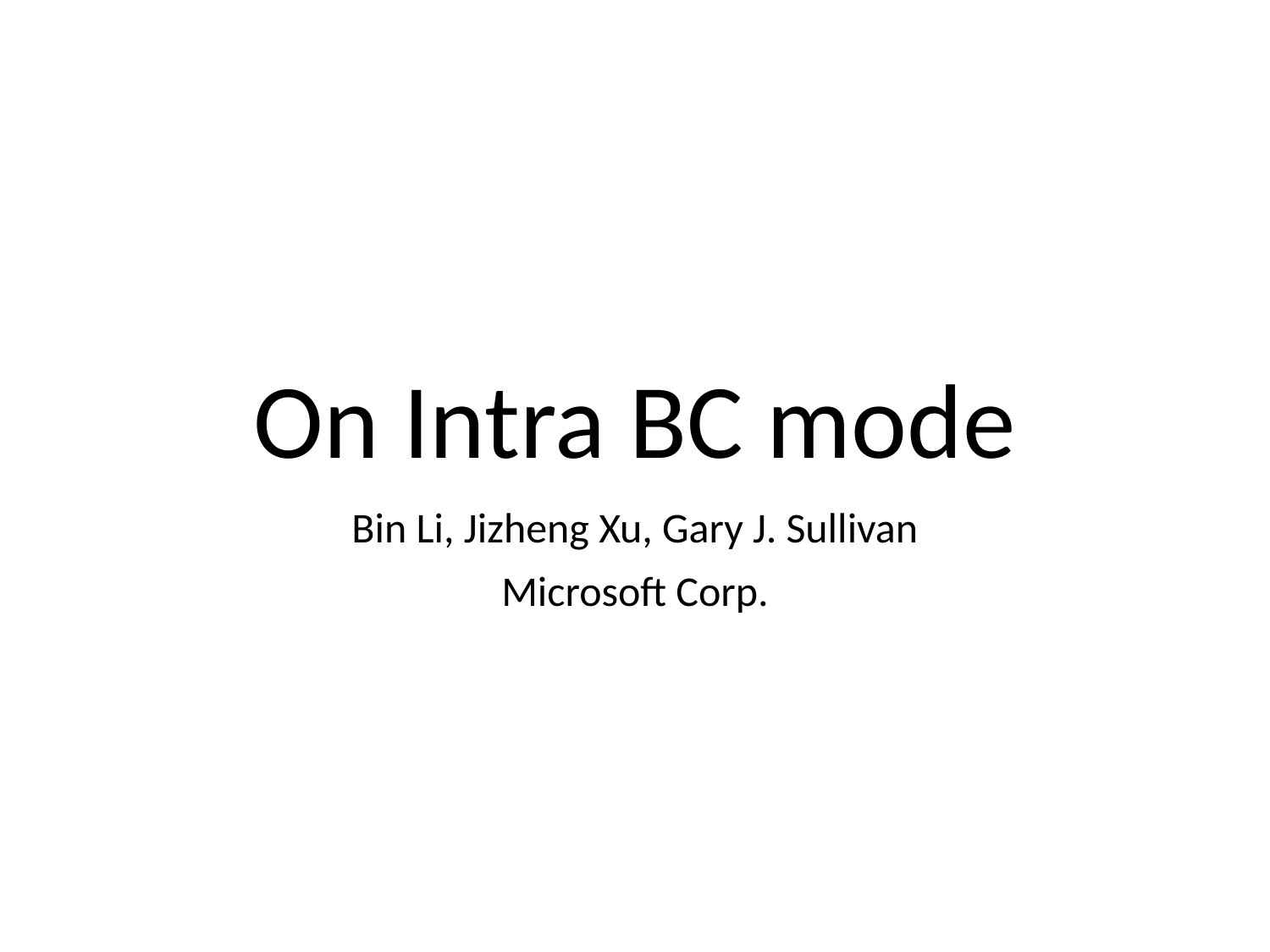

# On Intra BC mode
Bin Li, Jizheng Xu, Gary J. Sullivan
Microsoft Corp.